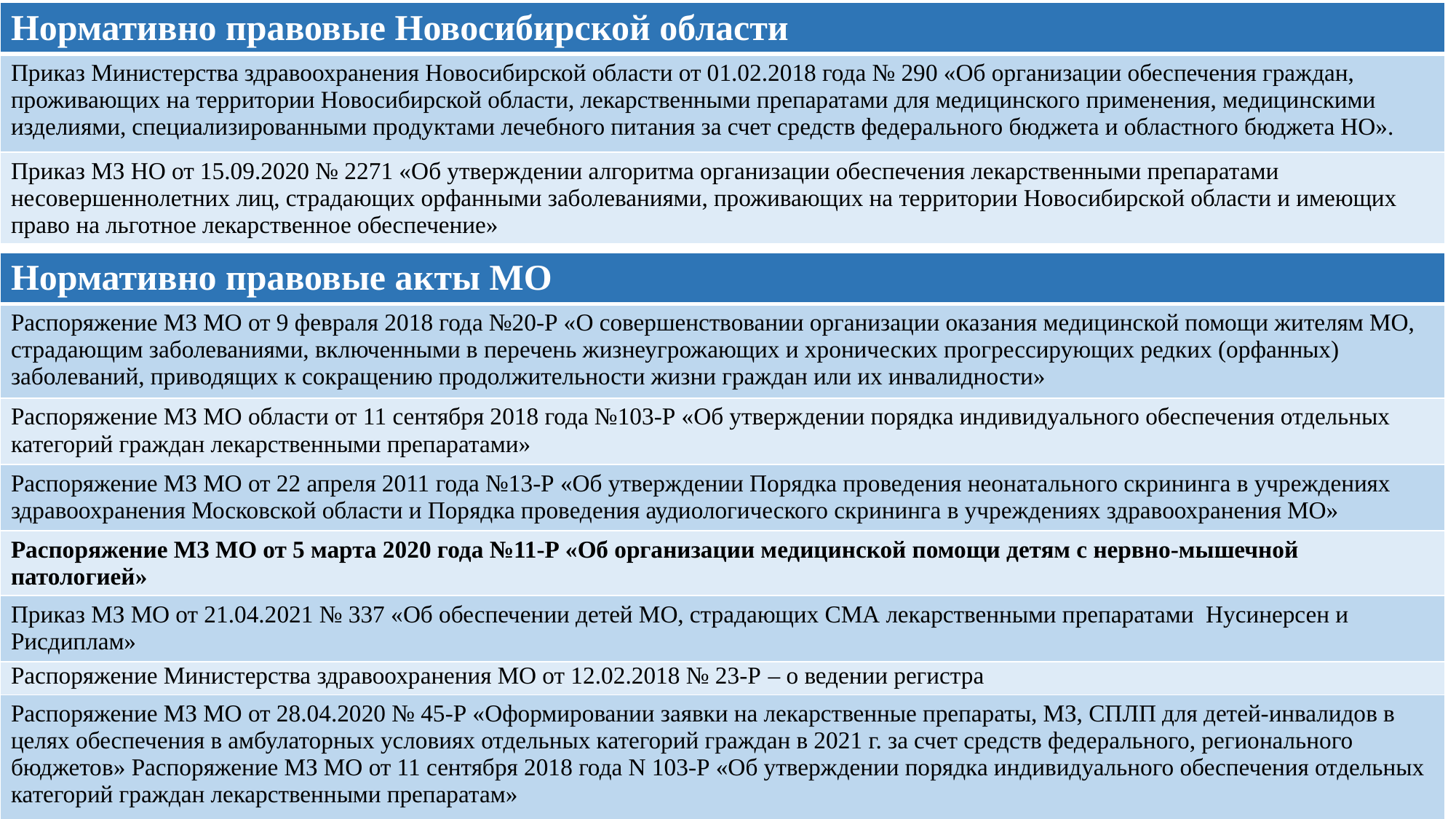

| Нормативно правовые Новосибирской области |
| --- |
| Приказ Министерства здравоохранения Новосибирской области от 01.02.2018 года № 290 «Об организации обеспечения граждан, проживающих на территории Новосибирской области, лекарственными препаратами для медицинского применения, медицинскими изделиями, специализированными продуктами лечебного питания за счет средств федерального бюджета и областного бюджета НО». |
| Приказ МЗ НО от 15.09.2020 № 2271 «Об утверждении алгоритма организации обеспечения лекарственными препаратами несовершеннолетних лиц, страдающих орфанными заболеваниями, проживающих на территории Новосибирской области и имеющих право на льготное лекарственное обеспечение» |
| Нормативно правовые акты МО |
| --- |
| Распоряжение МЗ МО от 9 февраля 2018 года №20-Р «О совершенствовании организации оказания медицинской помощи жителям МО, страдающим заболеваниями, включенными в перечень жизнеугрожающих и хронических прогрессирующих редких (орфанных) заболеваний, приводящих к сокращению продолжительности жизни граждан или их инвалидности» |
| Распоряжение МЗ МО области от 11 сентября 2018 года №103-Р «Об утверждении порядка индивидуального обеспечения отдельных категорий граждан лекарственными препаратами» |
| Распоряжение МЗ МО от 22 апреля 2011 года №13-Р «Об утверждении Порядка проведения неонатального скрининга в учреждениях здравоохранения Московской области и Порядка проведения аудиологического скрининга в учреждениях здравоохранения МО» |
| Распоряжение МЗ МО от 5 марта 2020 года №11-Р «Об организации медицинской помощи детям с нервно-мышечной патологией» |
| Приказ МЗ МО от 21.04.2021 № 337 «Об обеспечении детей МО, страдающих СМА лекарственными препаратами Нусинерсен и Рисдиплам» |
| Распоряжение Министерства здравоохранения МО от 12.02.2018 № 23-Р – о ведении регистра |
| Распоряжение МЗ МО от 28.04.2020 № 45-Р «Оформировании заявки на лекарственные препараты, МЗ, СПЛП для детей-инвалидов в целях обеспечения в амбулаторных условиях отдельных категорий граждан в 2021 г. за счет средств федерального, регионального бюджетов» Распоряжение МЗ МО от 11 сентября 2018 года N 103-Р «Об утверждении порядка индивидуального обеспечения отдельных категорий граждан лекарственными препаратам» |